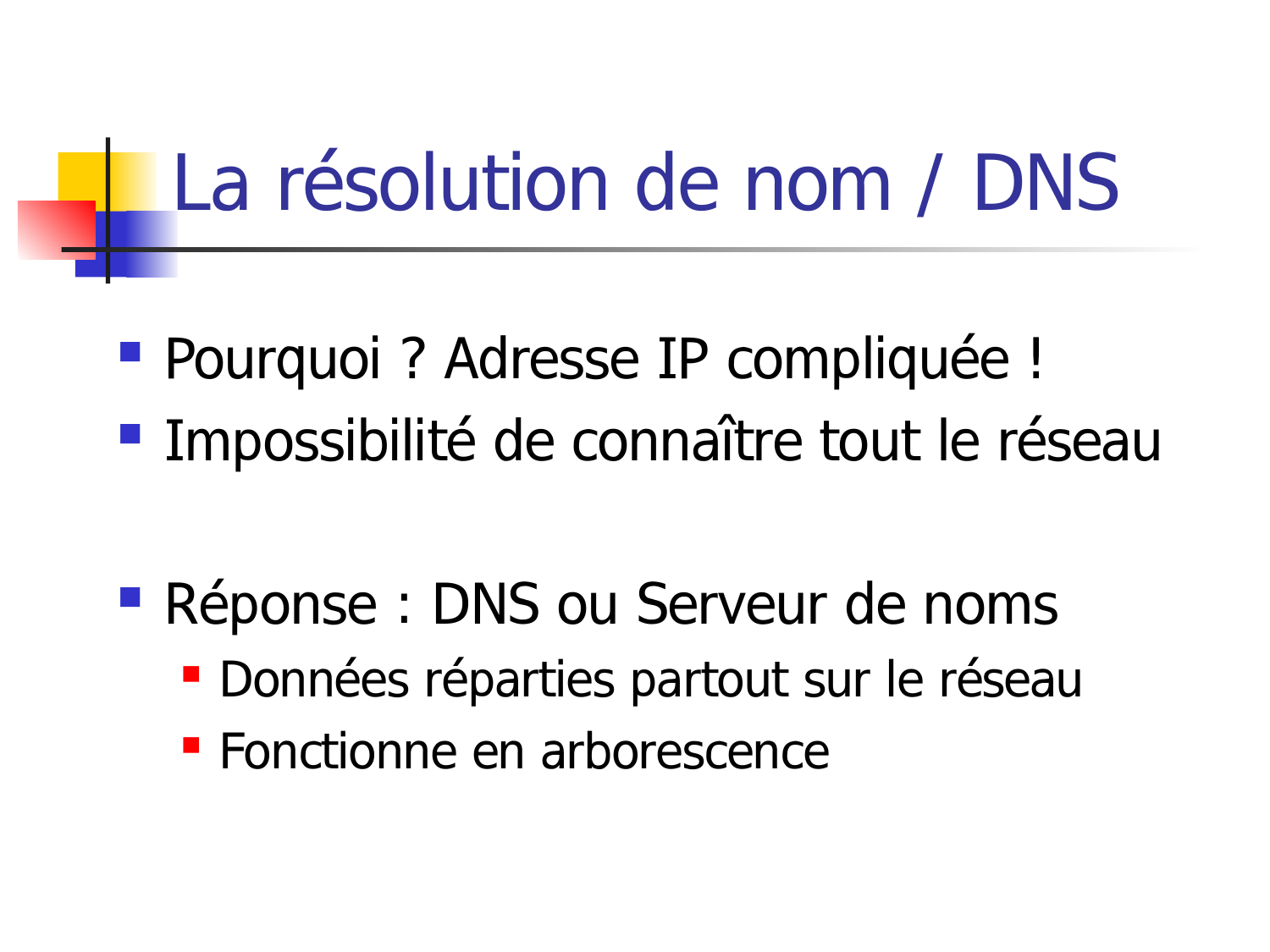

# La résolution de nom / DNS
Pourquoi ? Adresse IP compliquée !
Impossibilité de connaître tout le réseau

Réponse : DNS ou Serveur de noms
Données réparties partout sur le réseau
Fonctionne en arborescence